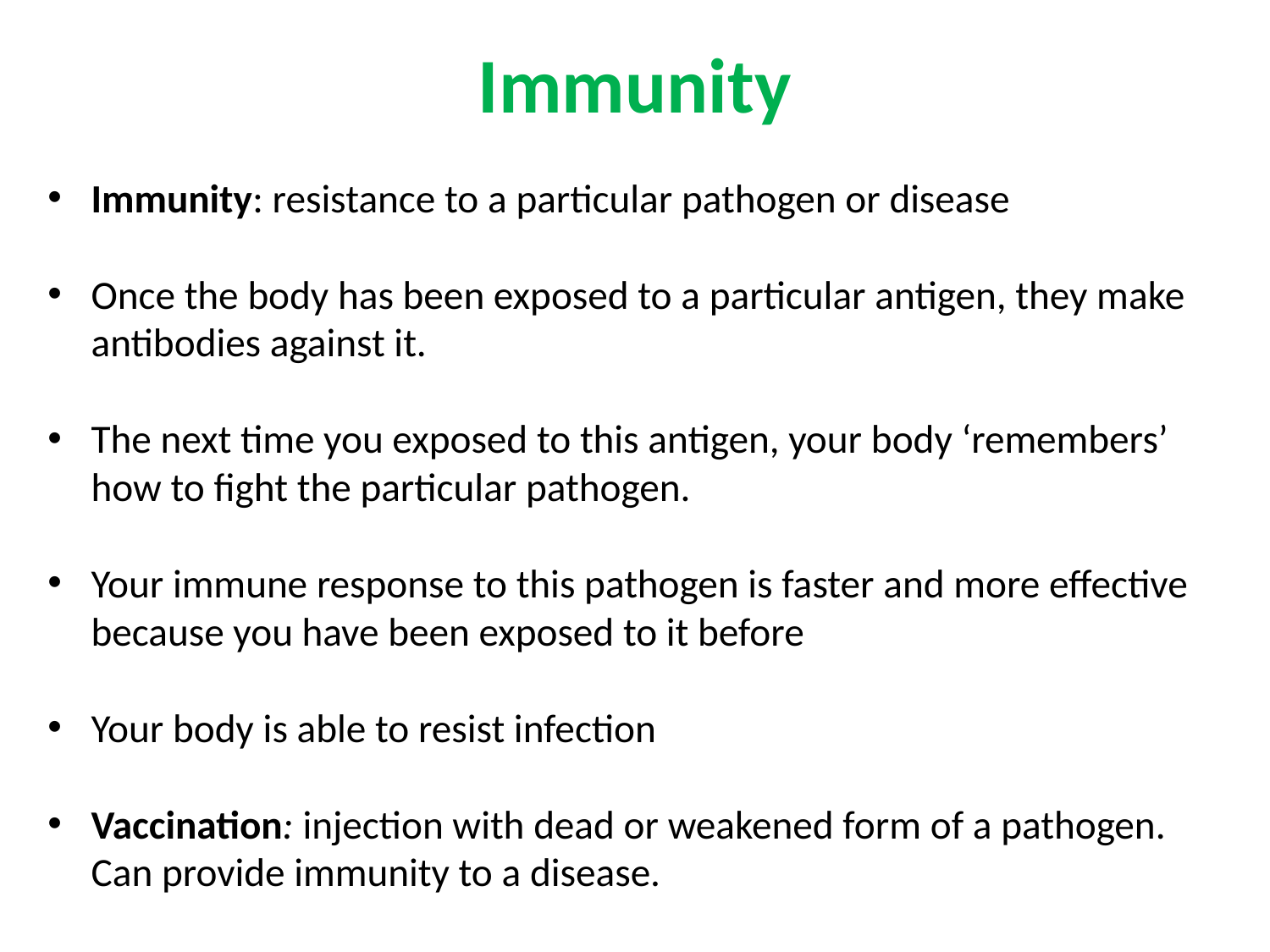

# Immunity
Immunity: resistance to a particular pathogen or disease

Once the body has been exposed to a particular antigen, they make antibodies against it.

The next time you exposed to this antigen, your body ‘remembers’ how to fight the particular pathogen.

Your immune response to this pathogen is faster and more effective because you have been exposed to it before

Your body is able to resist infection

Vaccination: injection with dead or weakened form of a pathogen. Can provide immunity to a disease.